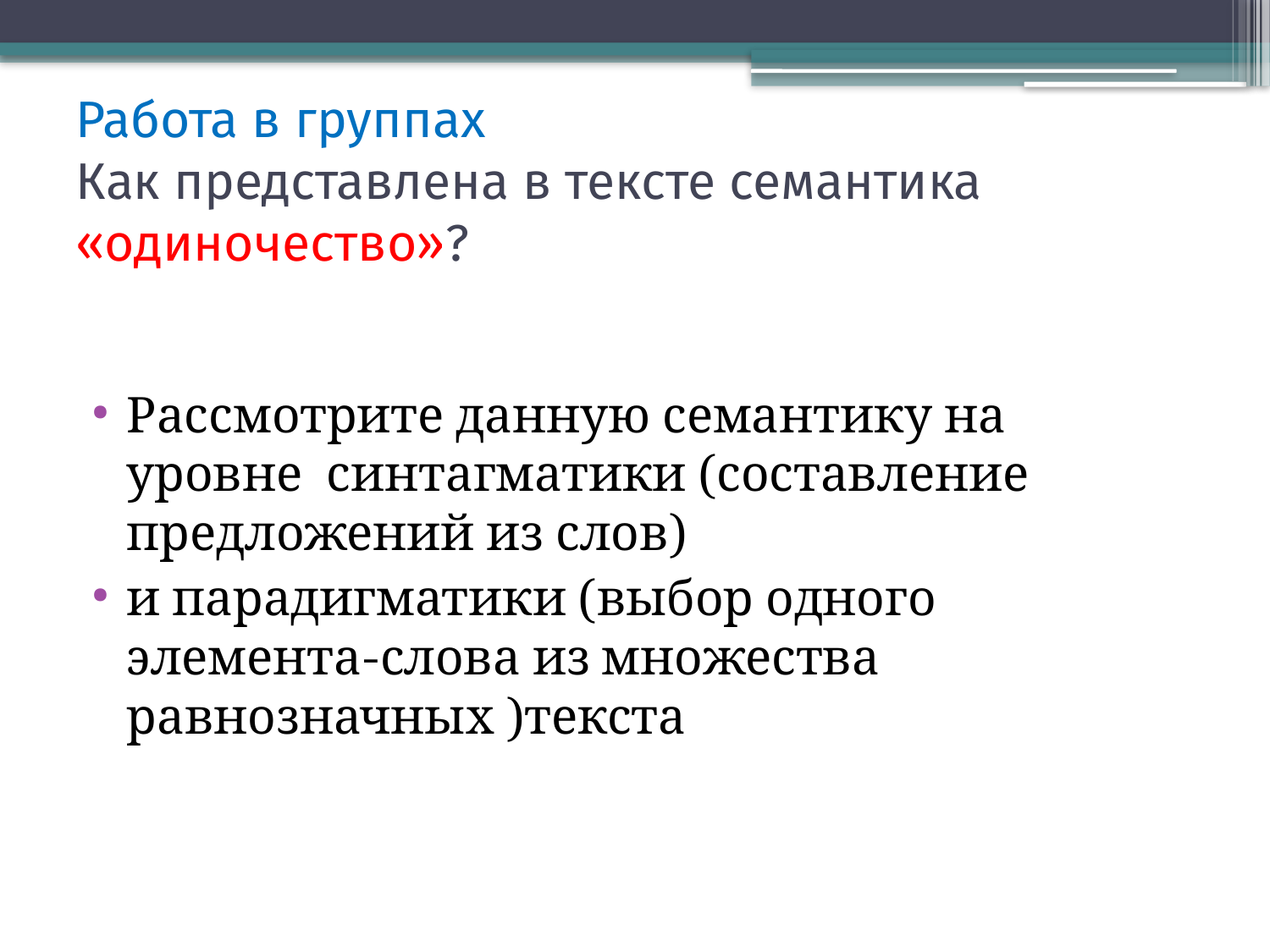

# Работа в группах Как представлена в тексте семантика «одиночество»?

Рассмотрите данную семантику на уровне  синтагматики (составление предложений из слов)
и парадигматики (выбор одного элемента-слова из множества равнозначных )текста